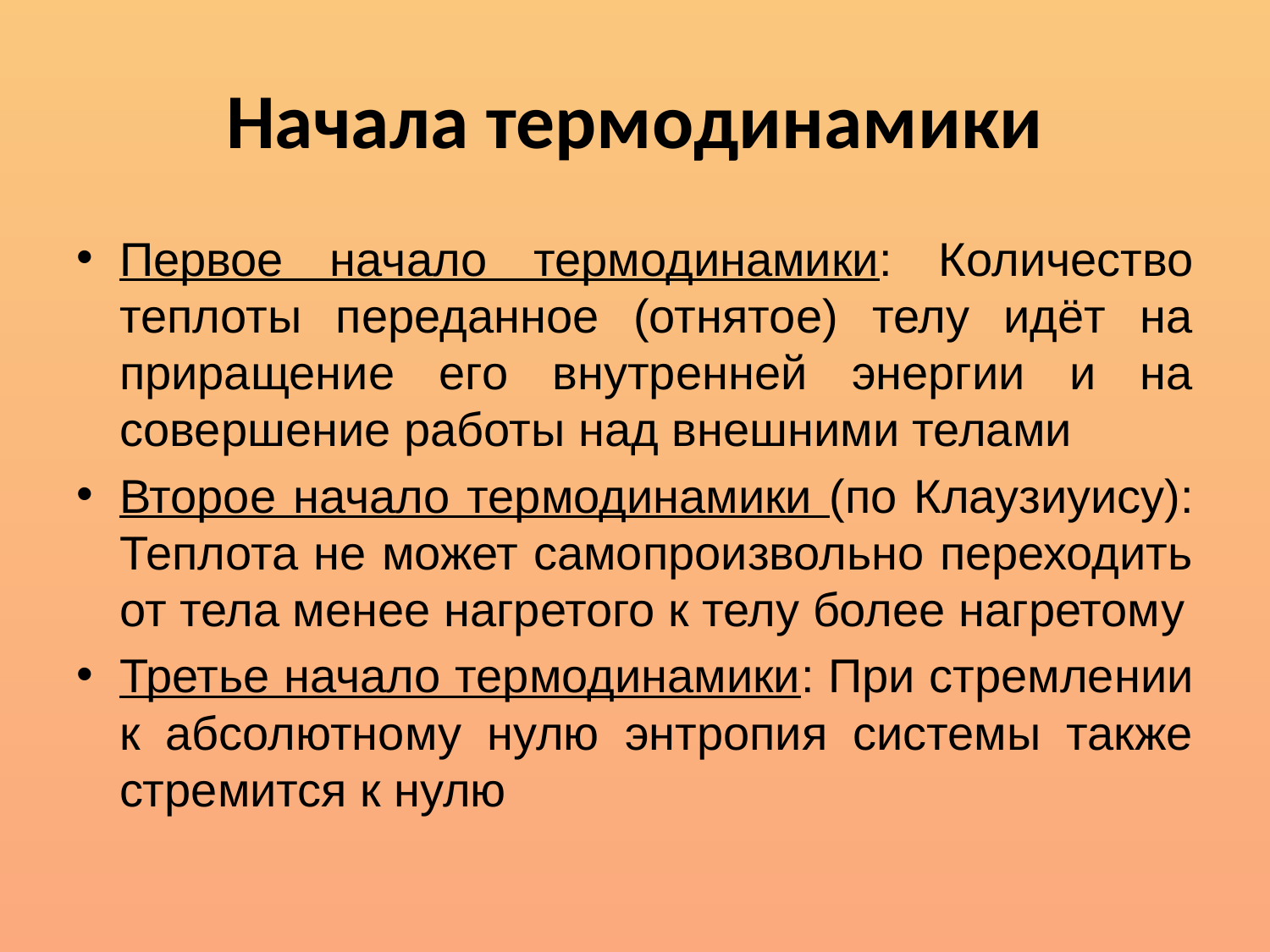

# Начала термодинамики
Первое начало термодинамики: Количество теплоты переданное (отнятое) телу идёт на приращение его внутренней энергии и на совершение работы над внешними телами
Второе начало термодинамики (по Клаузиуису): Теплота не может самопроизвольно переходить от тела менее нагретого к телу более нагретому
Третье начало термодинамики: При стремлении к абсолютному нулю энтропия системы также стремится к нулю